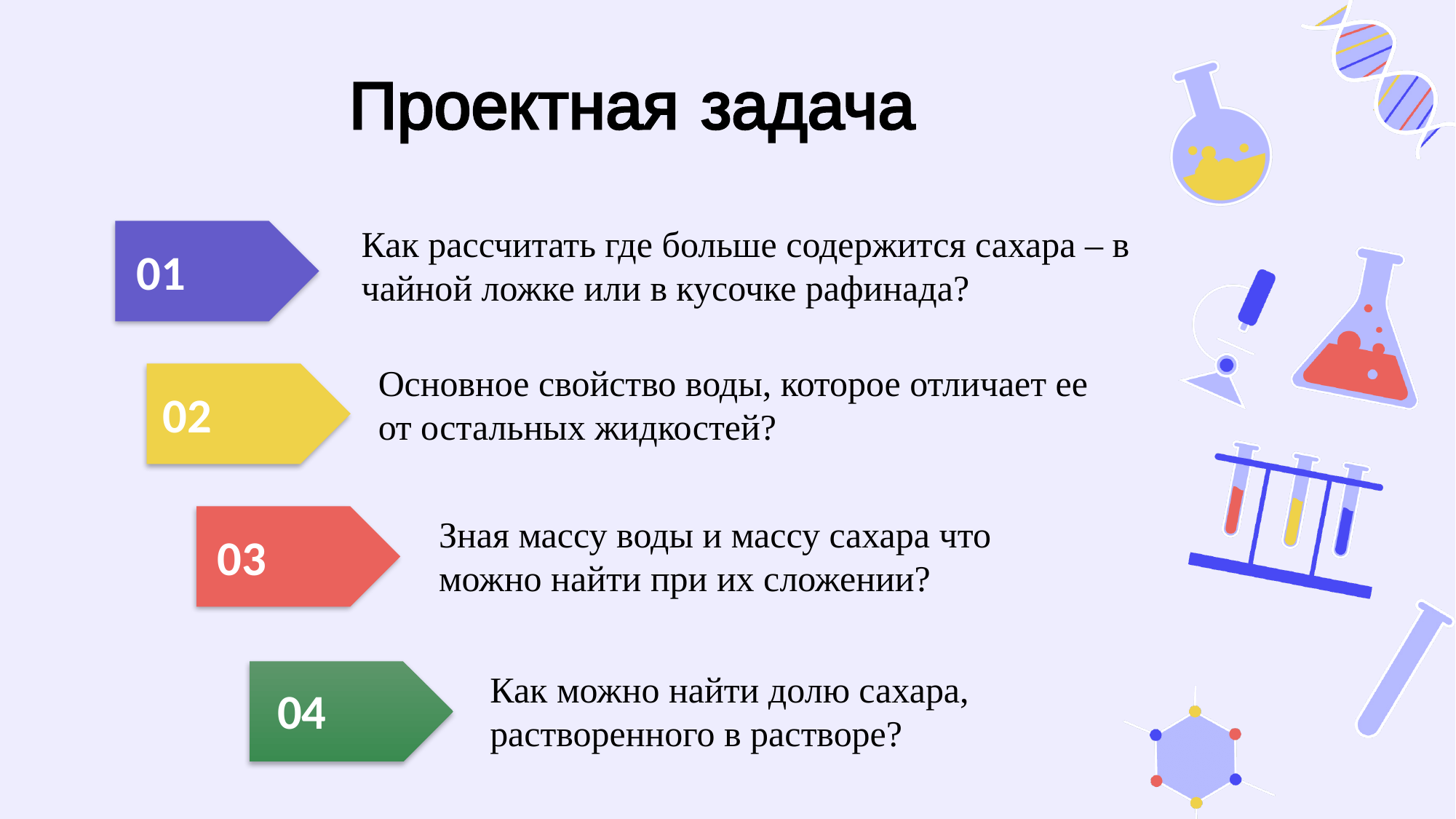

Проектная задача
Как рассчитать где больше содержится сахара – в чайной ложке или в кусочке рафинада?

01
Основное свойство воды, которое отличает ее от остальных жидкостей?

02

Зная массу воды и массу сахара что можно найти при их сложении?
03

Как можно найти долю сахара, растворенного в растворе?
04